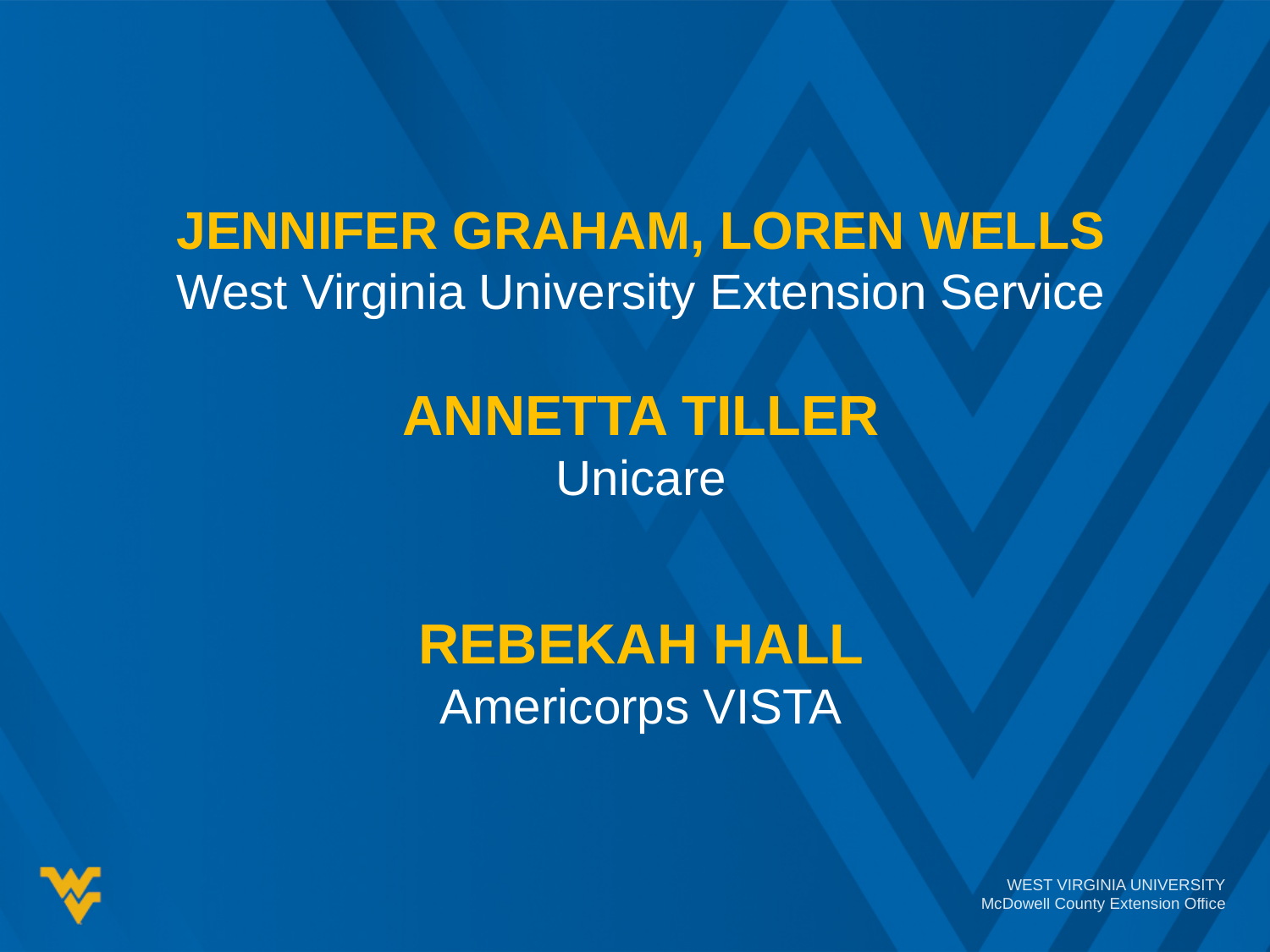

# Jennifer Graham, LOREN WElLS West Virginia University Extension Service Annetta Tiller Unicare Rebekah Hall Americorps VISTA